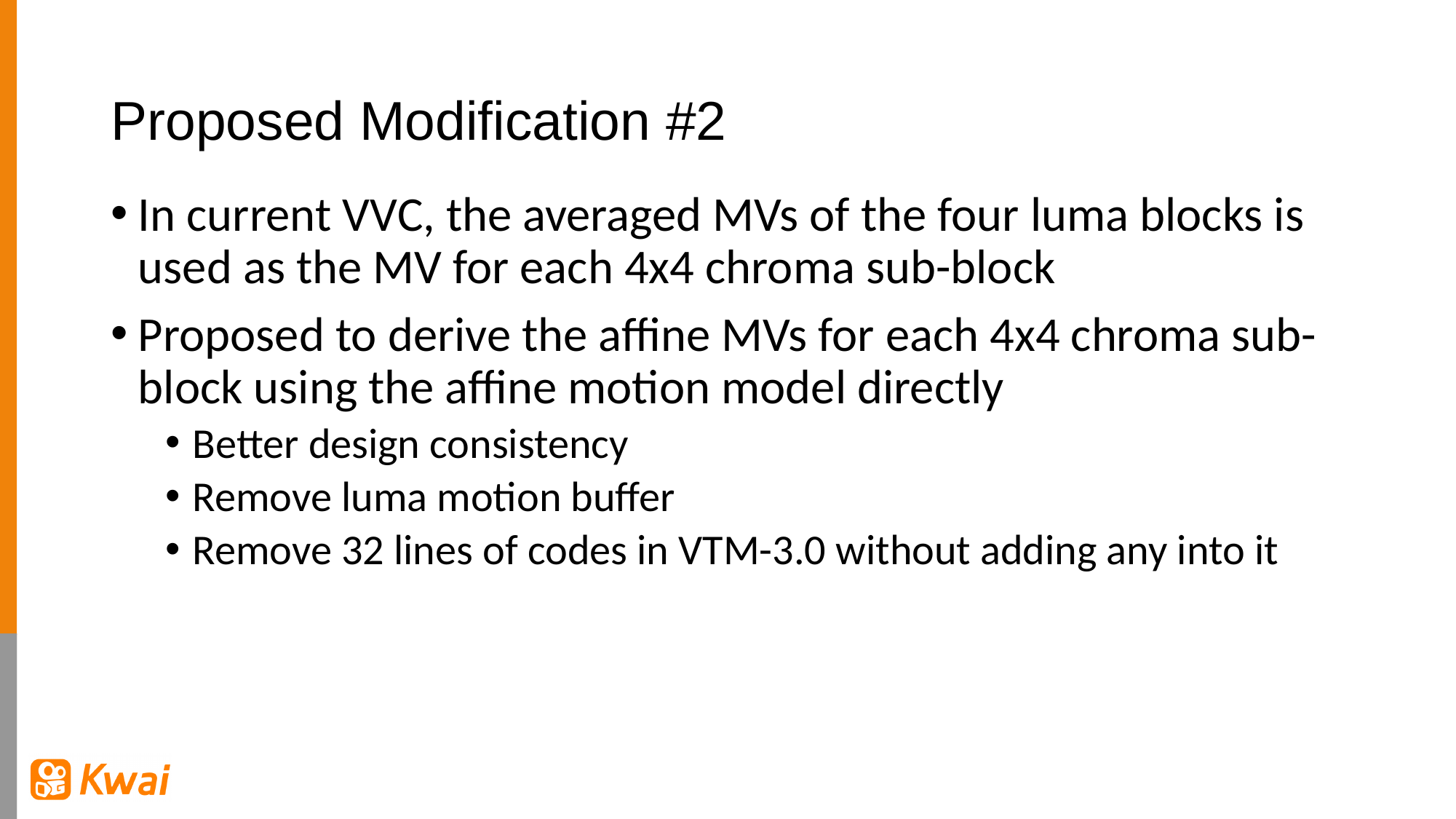

# Proposed Modification #2
In current VVC, the averaged MVs of the four luma blocks is used as the MV for each 4x4 chroma sub-block
Proposed to derive the affine MVs for each 4x4 chroma sub-block using the affine motion model directly
Better design consistency
Remove luma motion buffer
Remove 32 lines of codes in VTM-3.0 without adding any into it